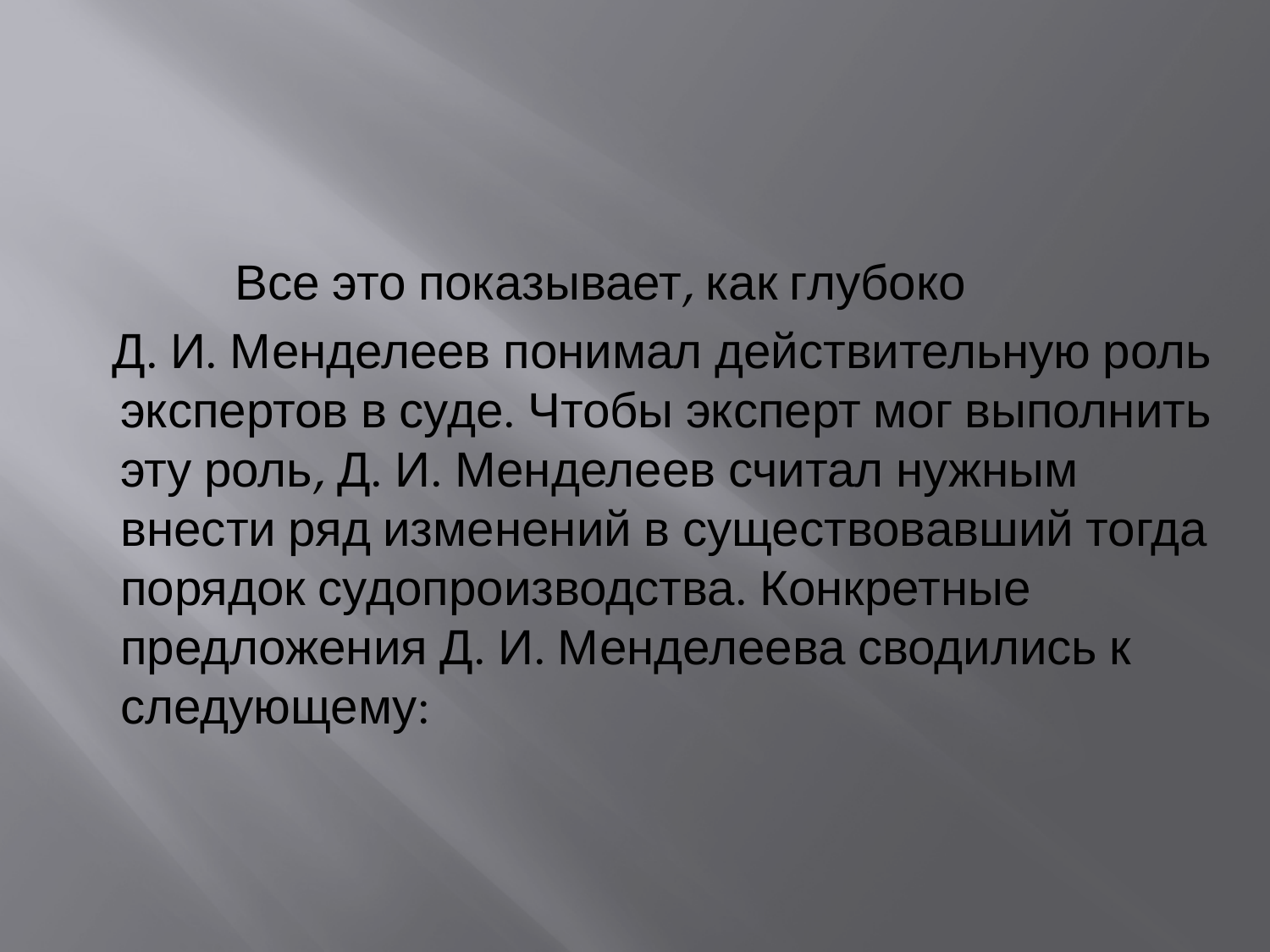

Все это показывает, как глубоко
    Д. И. Менделеев понимал действительную роль экспертов в суде. Чтобы эксперт мог выполнить эту роль, Д. И. Менделеев считал нужным внести ряд изменений в существовавший тогда порядок судопроизводства. Конкретные предложения Д. И. Менделеева сводились к следующему: